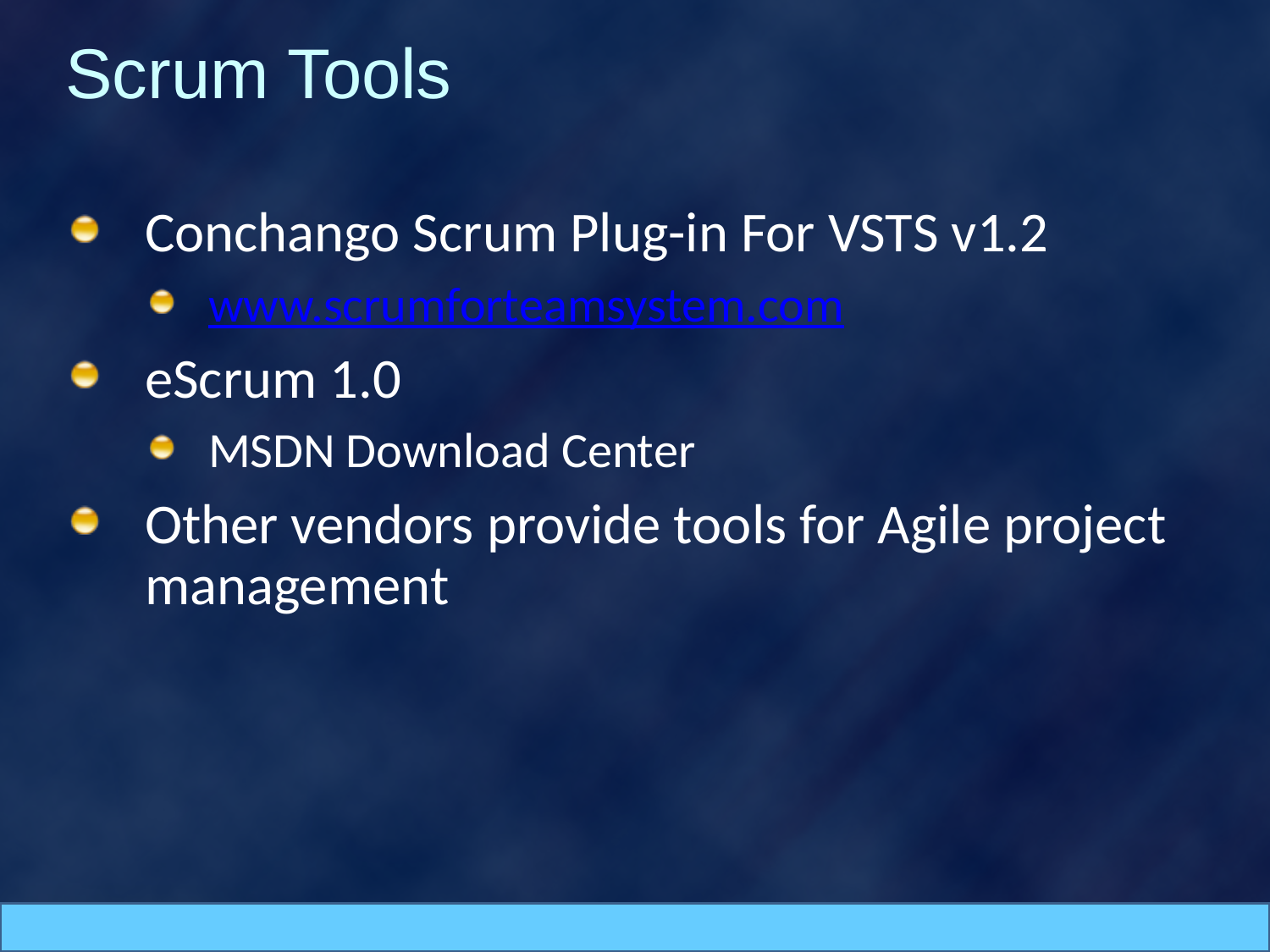

# Scrum Tools
Conchango Scrum Plug-in For VSTS v1.2
www.scrumforteamsystem.com
eScrum 1.0
MSDN Download Center
Other vendors provide tools for Agile project management